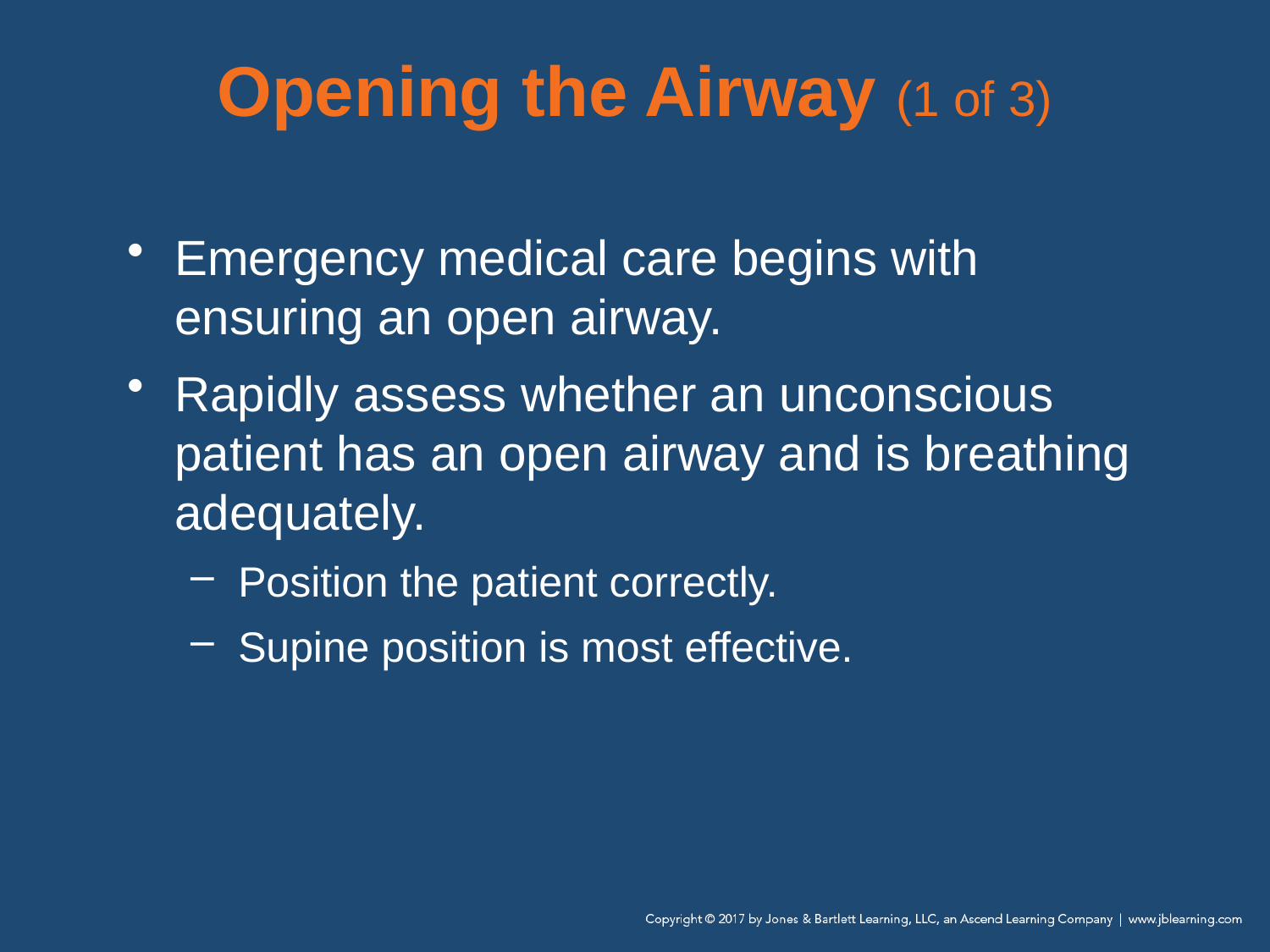

# Opening the Airway (1 of 3)
Emergency medical care begins with ensuring an open airway.
Rapidly assess whether an unconscious patient has an open airway and is breathing adequately.
Position the patient correctly.
Supine position is most effective.